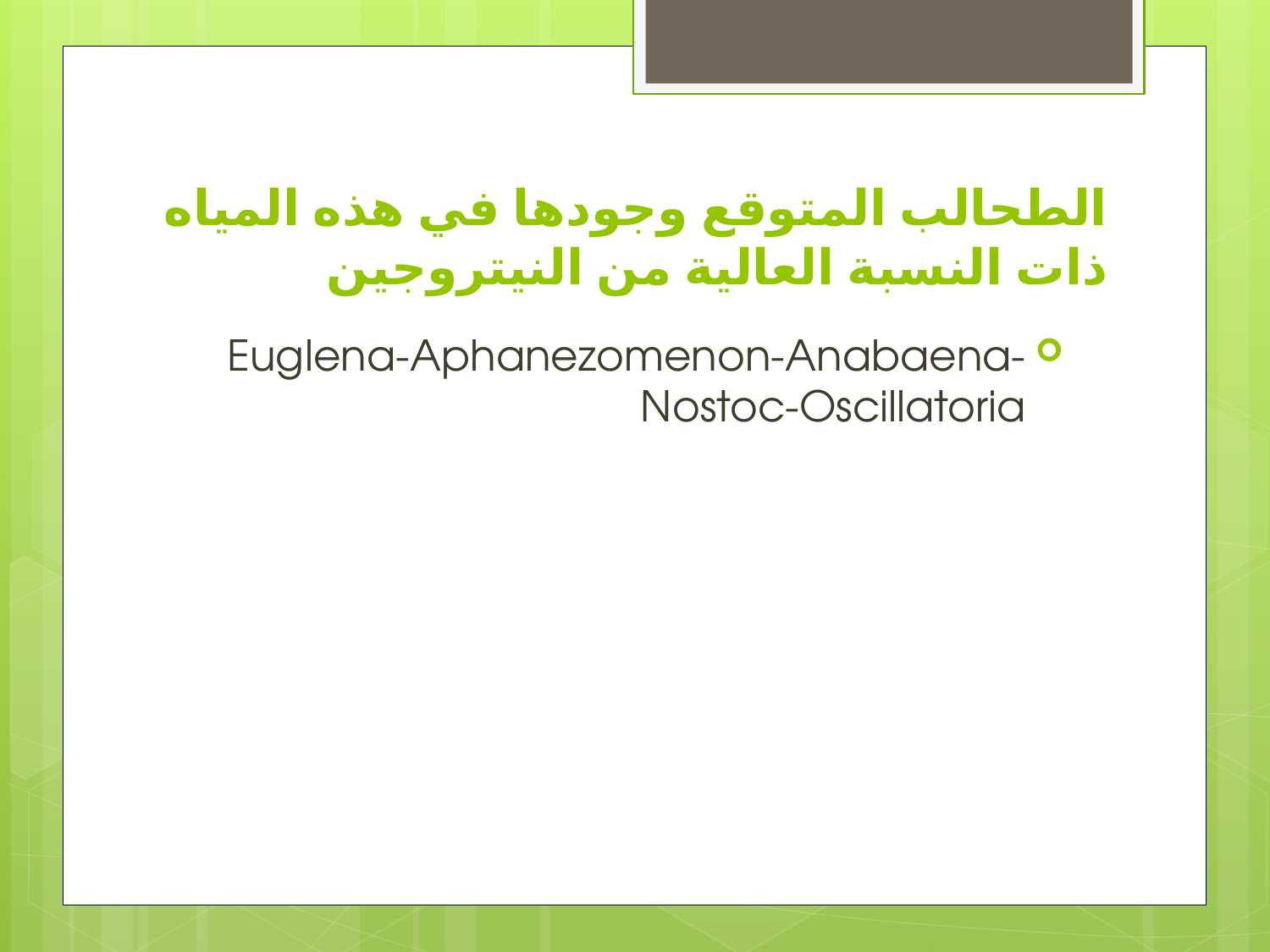

# الطحالب المتوقع وجودها في هذه المياه ذات النسبة العالية من النيتروجين
Euglena-Aphanezomenon-Anabaena-Nostoc-Oscillatoria